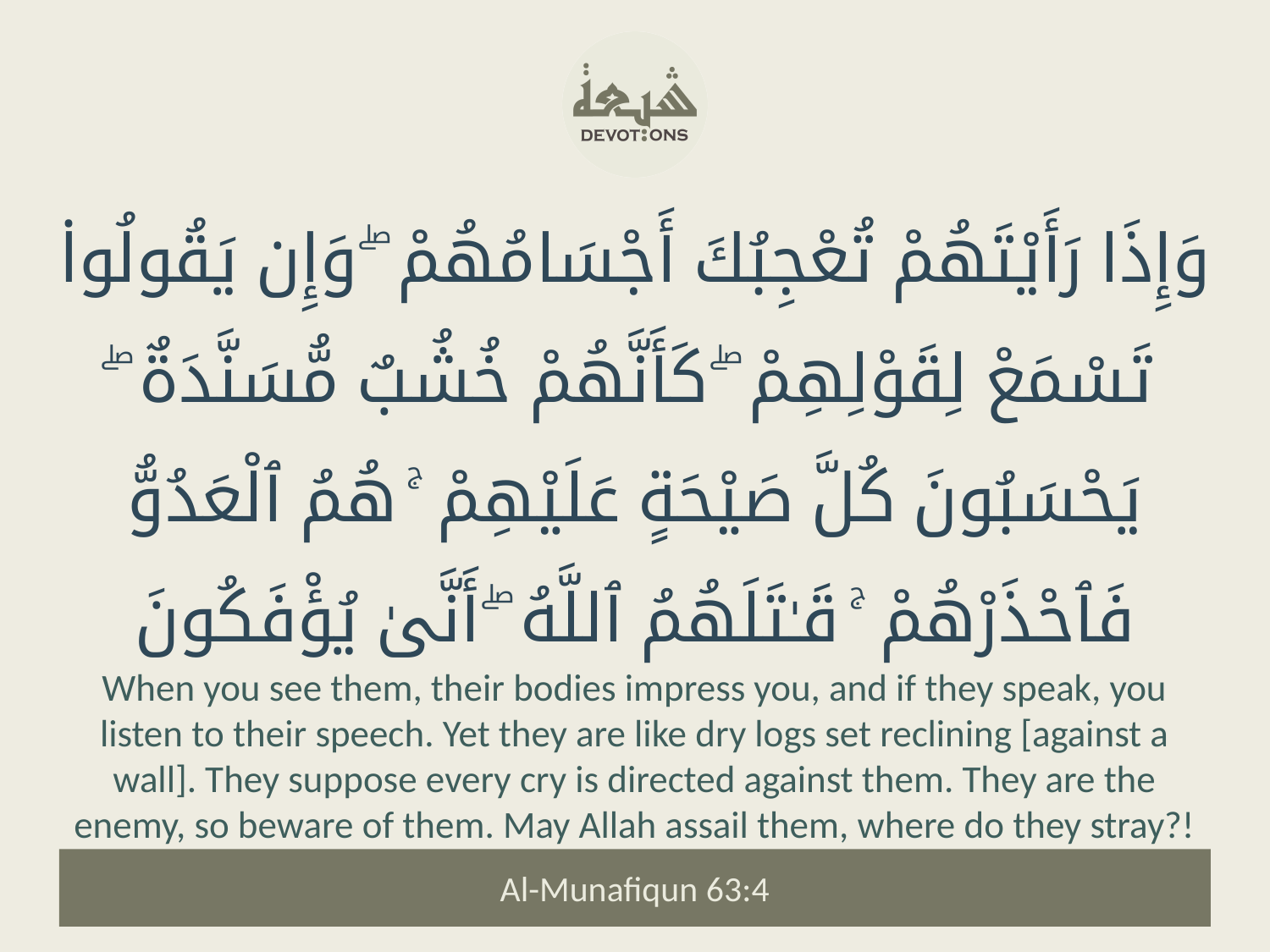

وَإِذَا رَأَيْتَهُمْ تُعْجِبُكَ أَجْسَامُهُمْ ۖ وَإِن يَقُولُوا۟ تَسْمَعْ لِقَوْلِهِمْ ۖ كَأَنَّهُمْ خُشُبٌ مُّسَنَّدَةٌ ۖ يَحْسَبُونَ كُلَّ صَيْحَةٍ عَلَيْهِمْ ۚ هُمُ ٱلْعَدُوُّ فَٱحْذَرْهُمْ ۚ قَـٰتَلَهُمُ ٱللَّهُ ۖ أَنَّىٰ يُؤْفَكُونَ
When you see them, their bodies impress you, and if they speak, you listen to their speech. Yet they are like dry logs set reclining [against a wall]. They suppose every cry is directed against them. They are the enemy, so beware of them. May Allah assail them, where do they stray?!
Al-Munafiqun 63:4